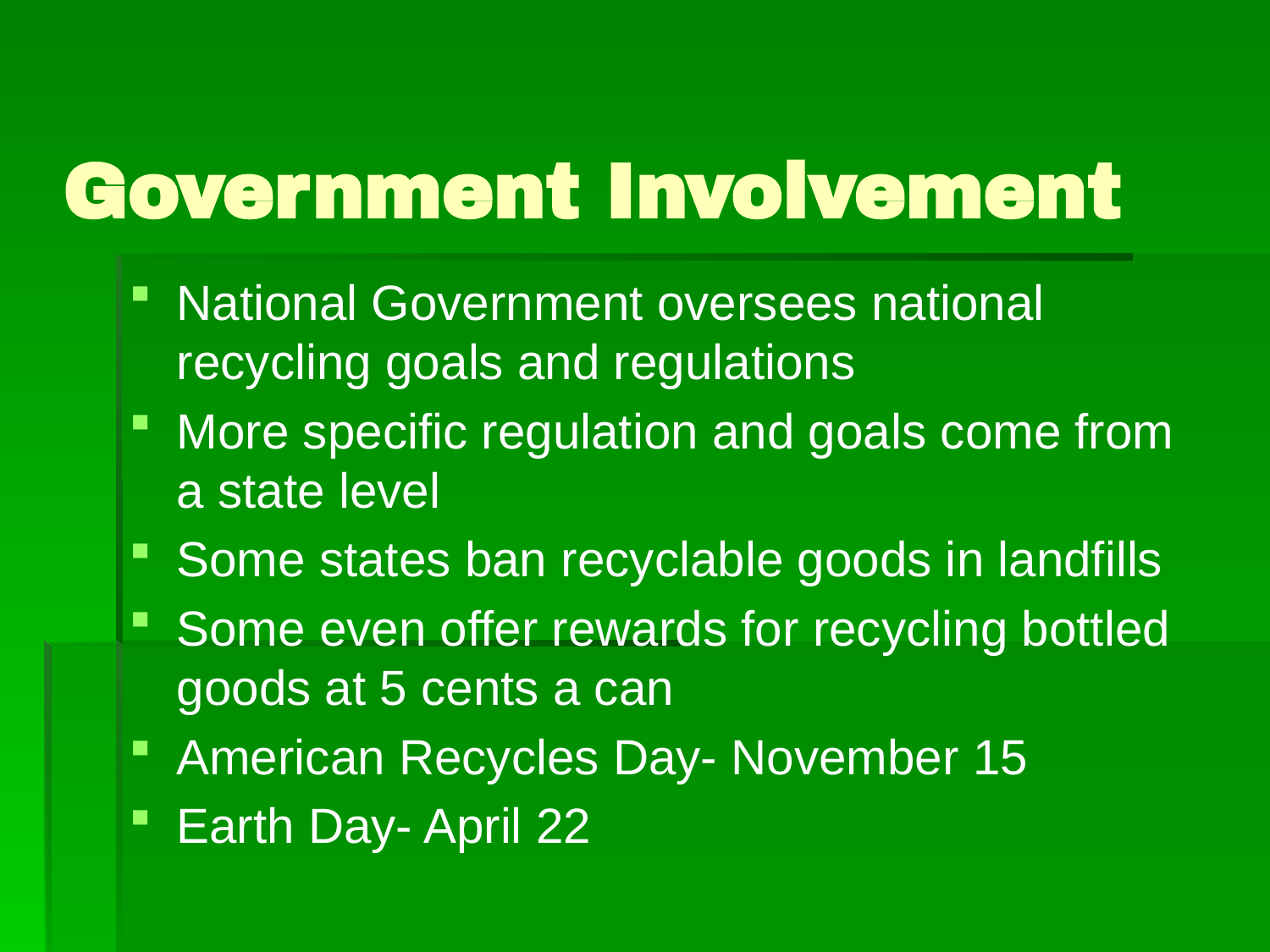

Government Involvement
National Government oversees national recycling goals and regulations
More specific regulation and goals come from a state level
Some states ban recyclable goods in landfills
Some even offer rewards for recycling bottled goods at 5 cents a can
American Recycles Day- November 15
Earth Day- April 22